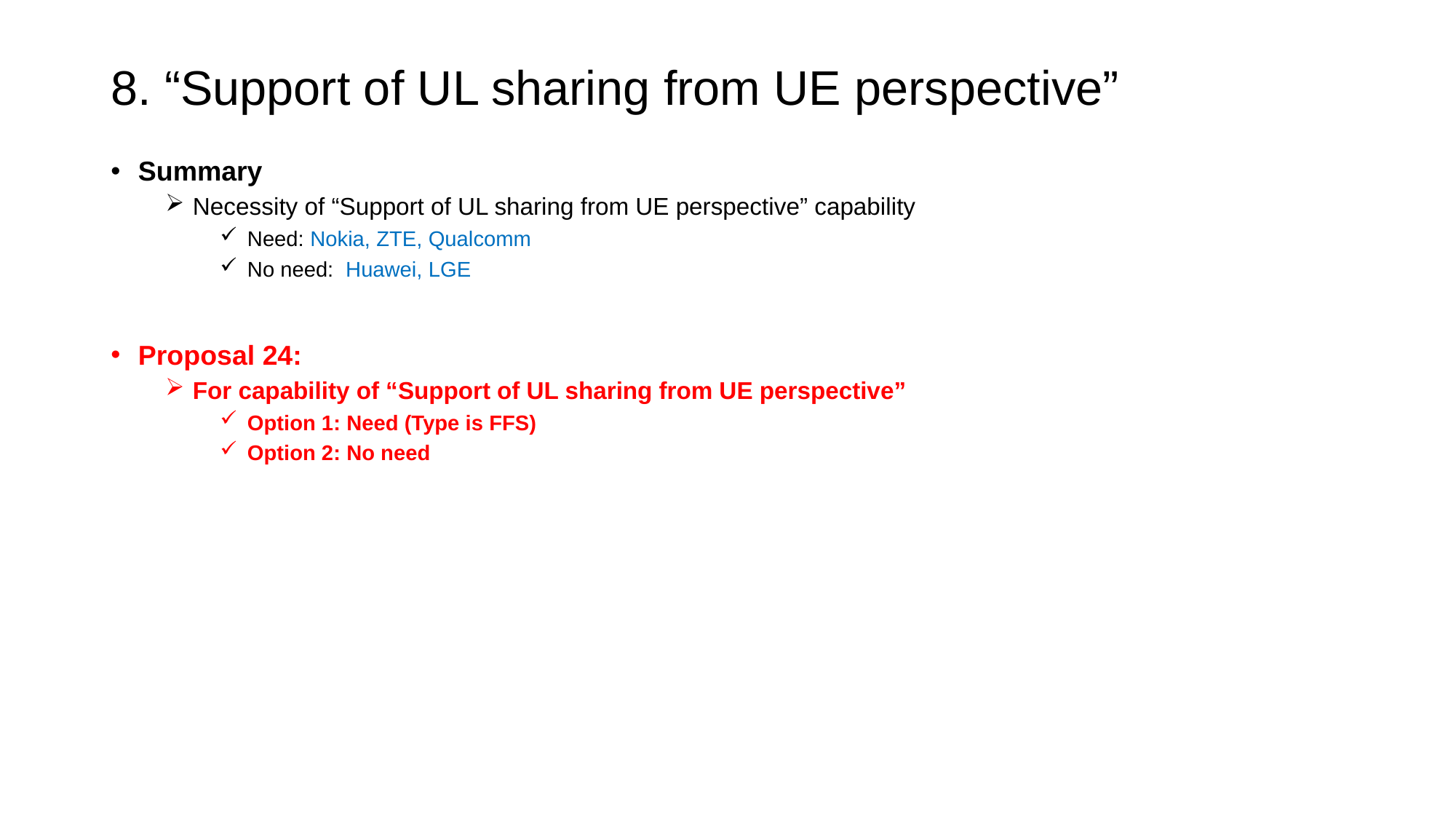

# 8. “Support of UL sharing from UE perspective”
Summary
Necessity of “Support of UL sharing from UE perspective” capability
Need: Nokia, ZTE, Qualcomm
No need:  Huawei, LGE

Proposal 24:
For capability of “Support of UL sharing from UE perspective”
Option 1: Need (Type is FFS)
Option 2: No need